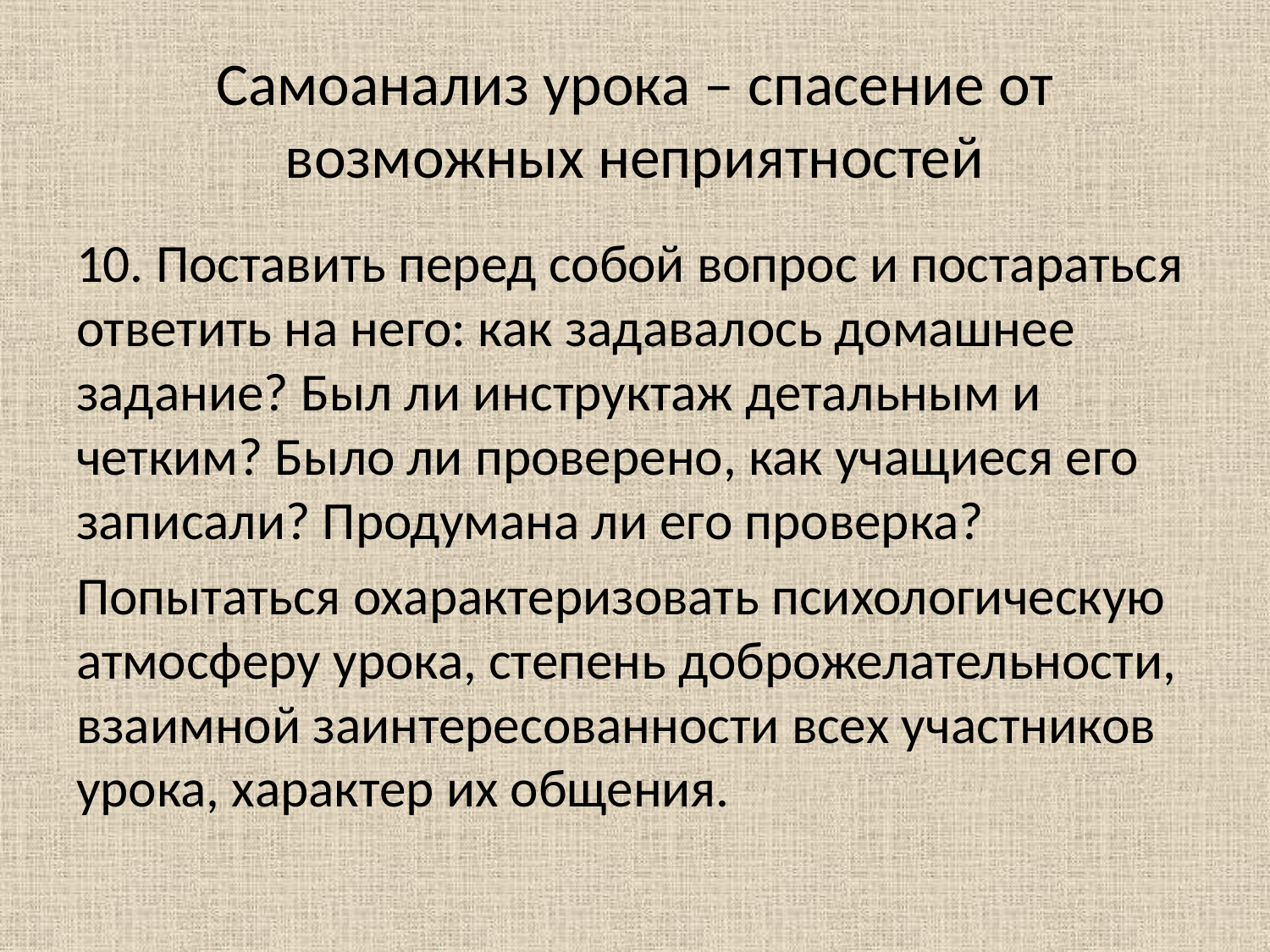

# Самоанализ урока – спасение от возможных неприятностей
10. Поставить перед собой вопрос и постараться ответить на него: как задавалось домашнее задание? Был ли инструктаж детальным и четким? Было ли проверено, как учащиеся его записали? Продумана ли его проверка?
Попытаться охарактеризовать психологическую атмосферу урока, степень доброжелательности, взаимной заинтересованности всех участников урока, характер их общения.